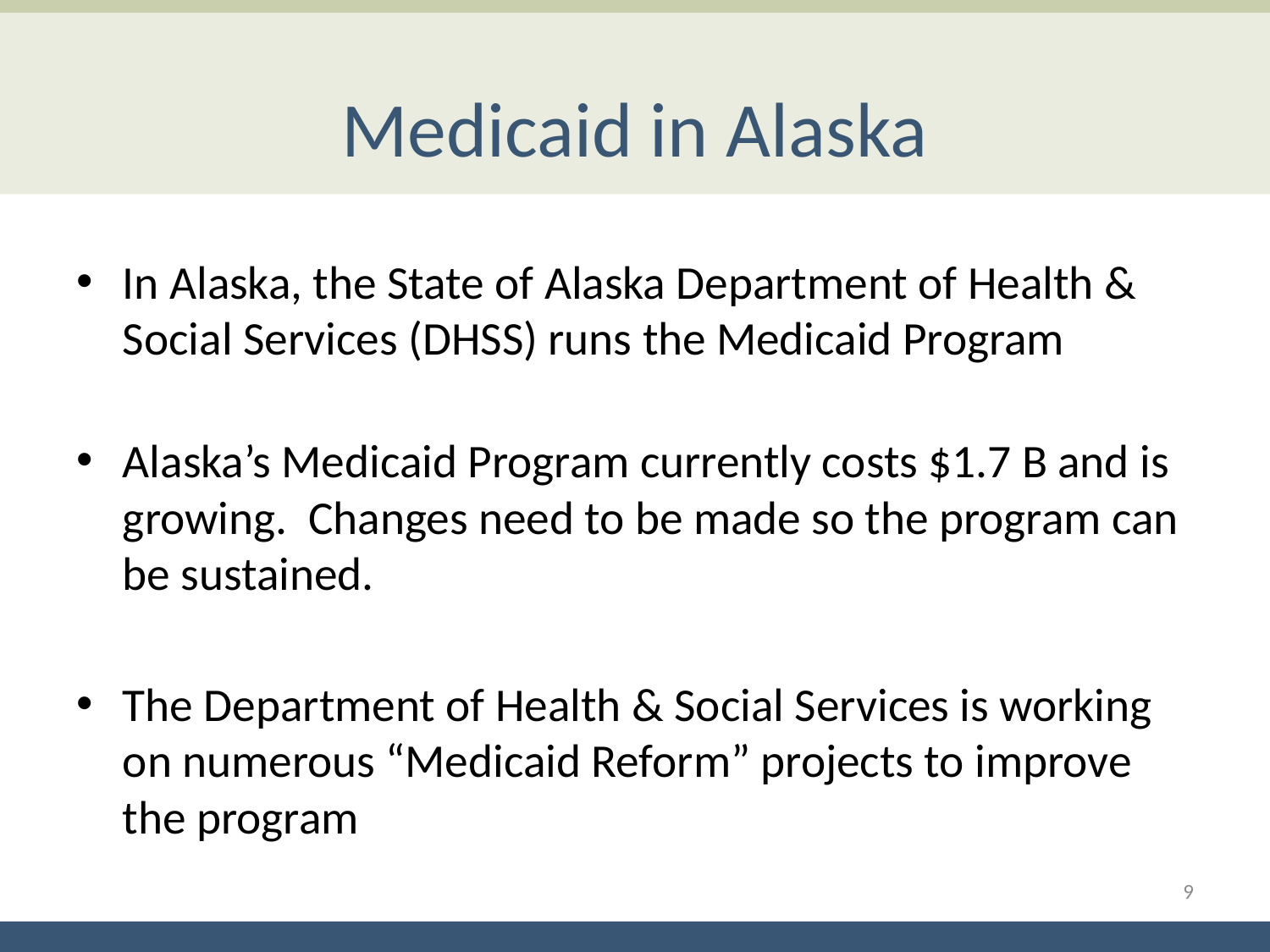

# Medicaid in Alaska
In Alaska, the State of Alaska Department of Health & Social Services (DHSS) runs the Medicaid Program

Alaska’s Medicaid Program currently costs $1.7 B and is growing.  Changes need to be made so the program can be sustained.

The Department of Health & Social Services is working on numerous “Medicaid Reform” projects to improve the program
9